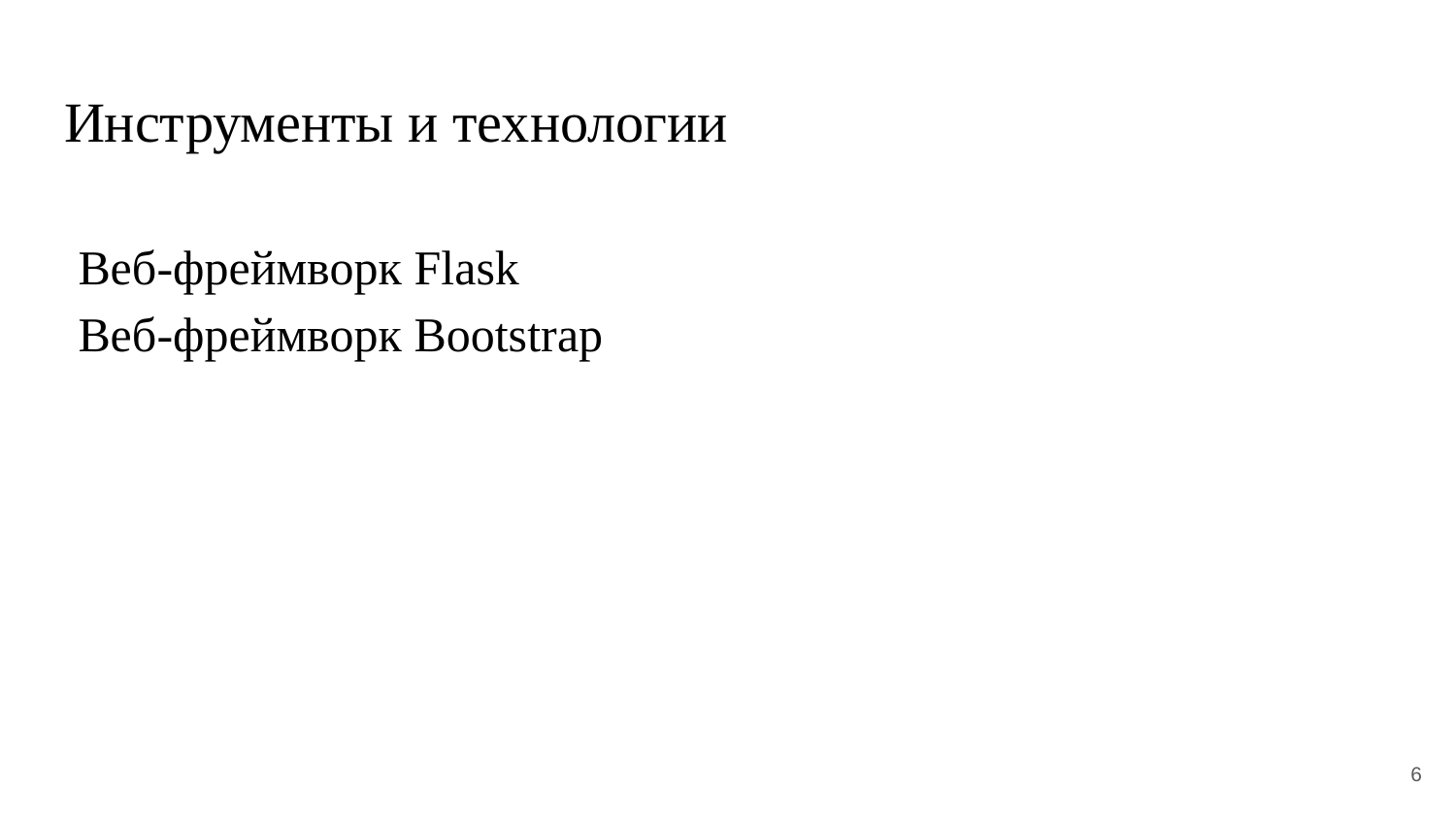

# Инструменты и технологии
Веб-фреймворк Flask
Веб-фреймворк Bootstrap
6